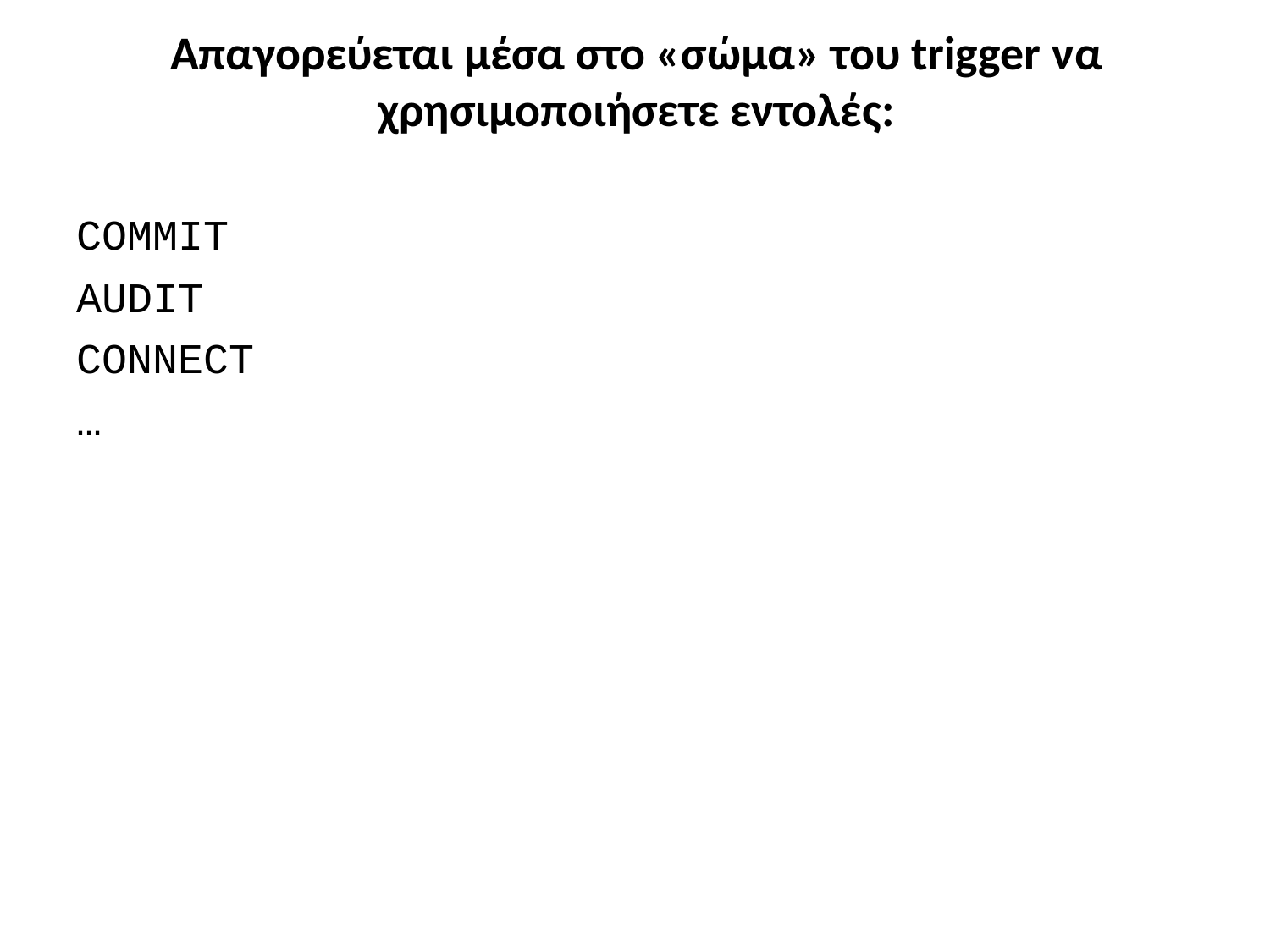

# Απαγορεύεται μέσα στο «σώμα» του trigger να χρησιμοποιήσετε εντολές:
COMMIT
AUDIT
CONNECT
…